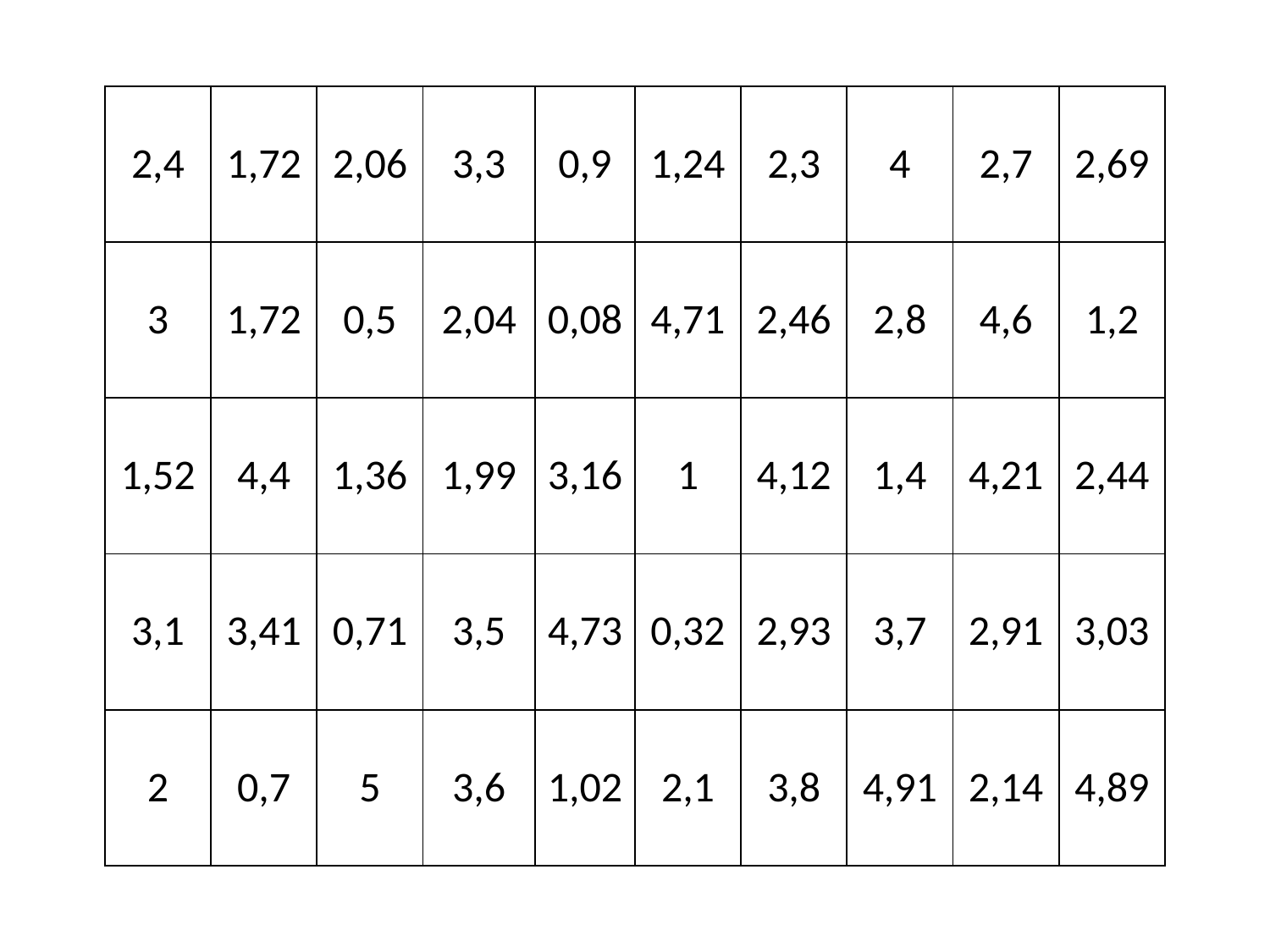

| 2,4 | 1,72 | 2,06 | 3,3 | 0,9 | 1,24 | 2,3 | 4 | 2,7 | 2,69 |
| --- | --- | --- | --- | --- | --- | --- | --- | --- | --- |
| 3 | 1,72 | 0,5 | 2,04 | 0,08 | 4,71 | 2,46 | 2,8 | 4,6 | 1,2 |
| 1,52 | 4,4 | 1,36 | 1,99 | 3,16 | 1 | 4,12 | 1,4 | 4,21 | 2,44 |
| 3,1 | 3,41 | 0,71 | 3,5 | 4,73 | 0,32 | 2,93 | 3,7 | 2,91 | 3,03 |
| 2 | 0,7 | 5 | 3,6 | 1,02 | 2,1 | 3,8 | 4,91 | 2,14 | 4,89 |